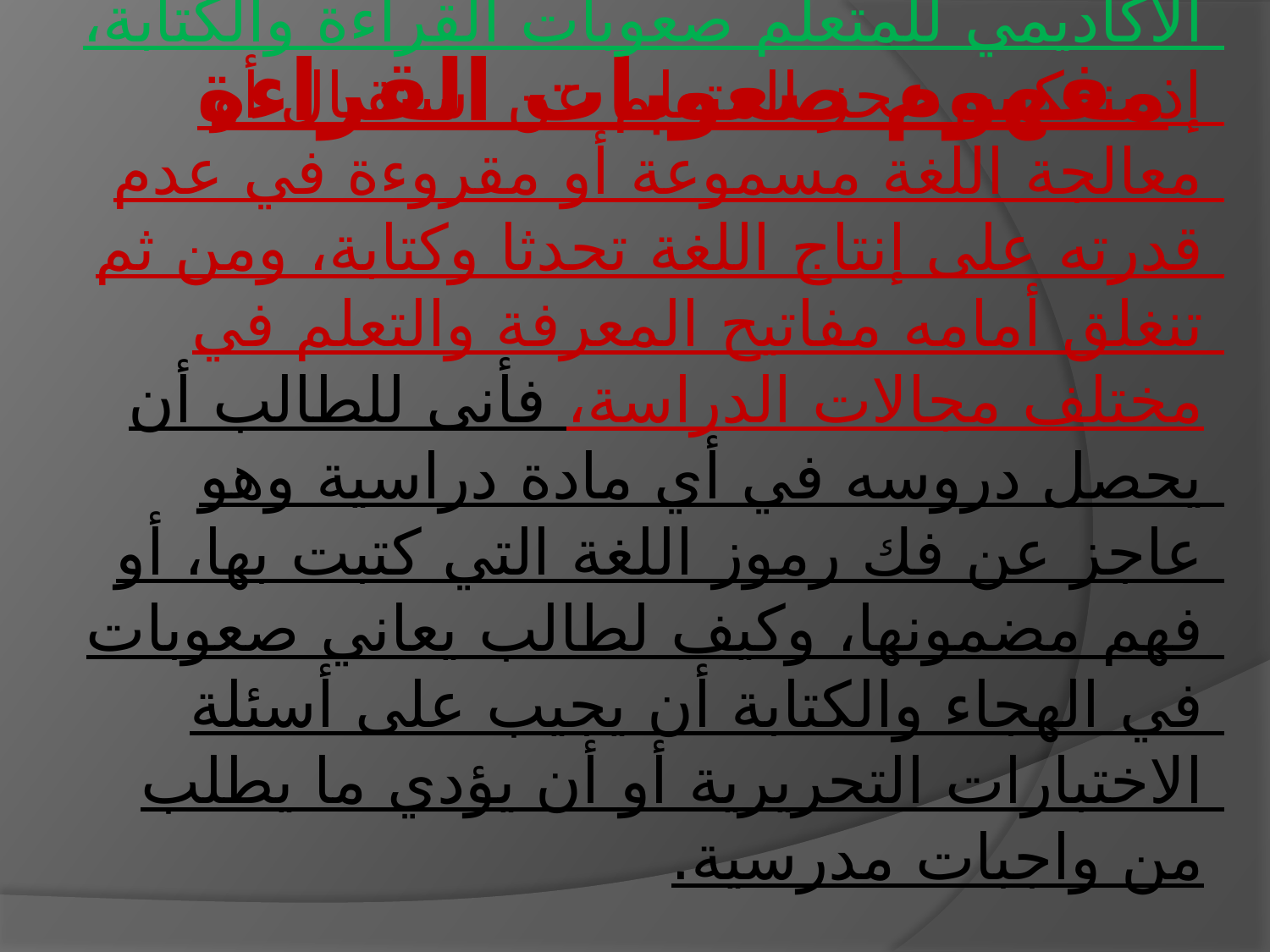

# مفهوم صعوبات القراءة
يذكر اللبودي ( 2004 ) أن من أكثر صعوبات التعلم شيوعا، وأبعدها أثرا في الأداء الأكاديمي للمتعلم صعوبات القراءة والكتابة، إذ ينعكس عجز المتعلم عن استقبال أو معالجة اللغة مسموعة أو مقروءة في عدم قدرته على إنتاج اللغة تحدثا وكتابة، ومن ثم تنغلق أمامه مفاتيح المعرفة والتعلم في مختلف مجالات الدراسة، فأنى للطالب أن يحصل دروسه في أي مادة دراسية وهو عاجز عن فك رموز اللغة التي كتبت بها، أو فهم مضمونها، وكيف لطالب يعاني صعوبات في الهجاء والكتابة أن يجيب على أسئلة الاختبارات التحريرية أو أن يؤدي ما يطلب من واجبات مدرسية.